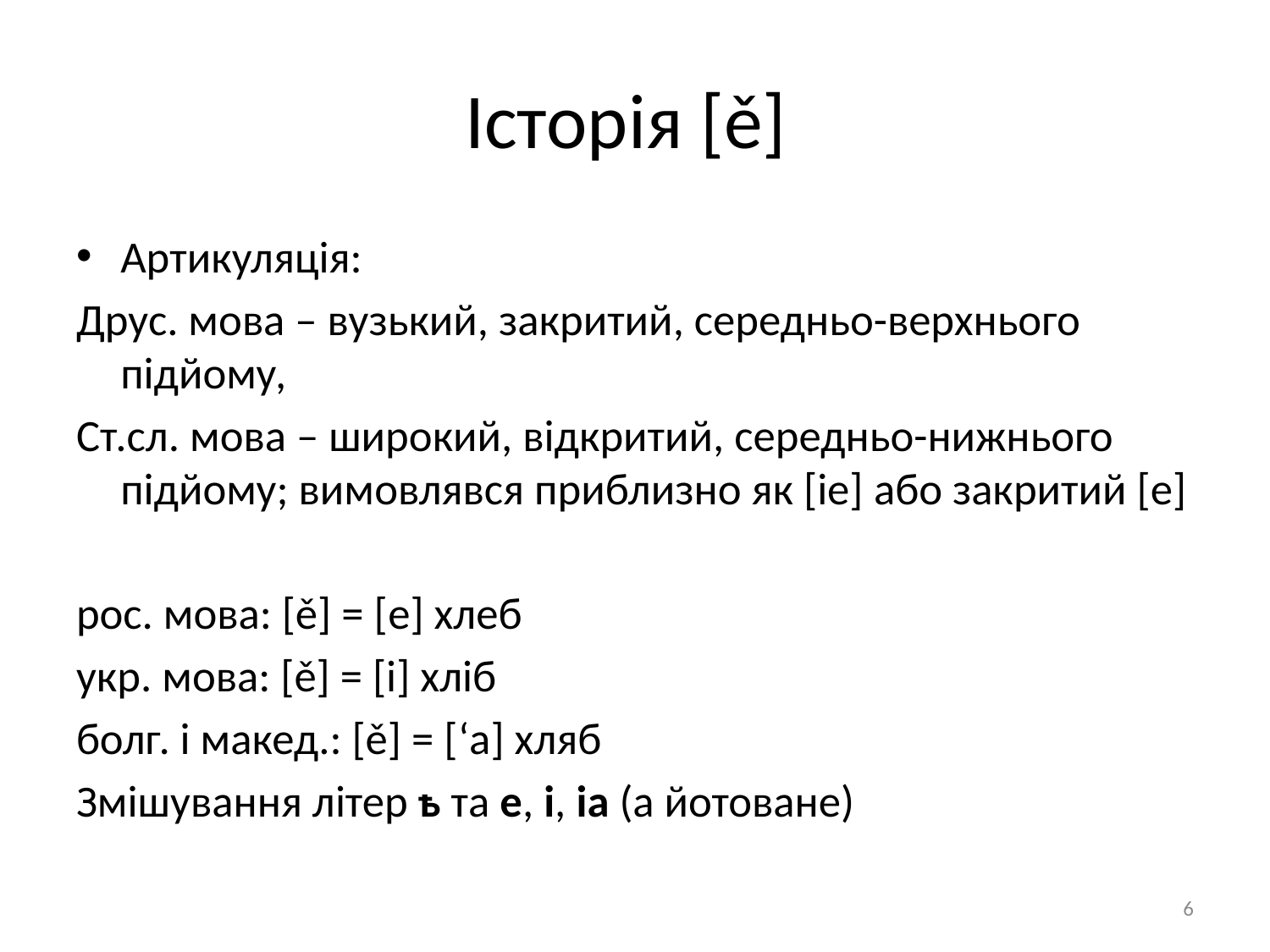

# Історія [ě]
Артикуляція:
Друс. мова – вузький, закритий, середньо-верхнього підйому,
Ст.сл. мова – широкий, відкритий, середньо-нижнього підйому; вимовлявся приблизно як [ie] або закритий [e]

рос. мова: [ě] = [e] хлеб
укр. мова: [ě] = [і] хліб
болг. і макед.: [ě] = [‘а] хляб
Змішування літер ҍ та е, і, іа (а йотоване)
6